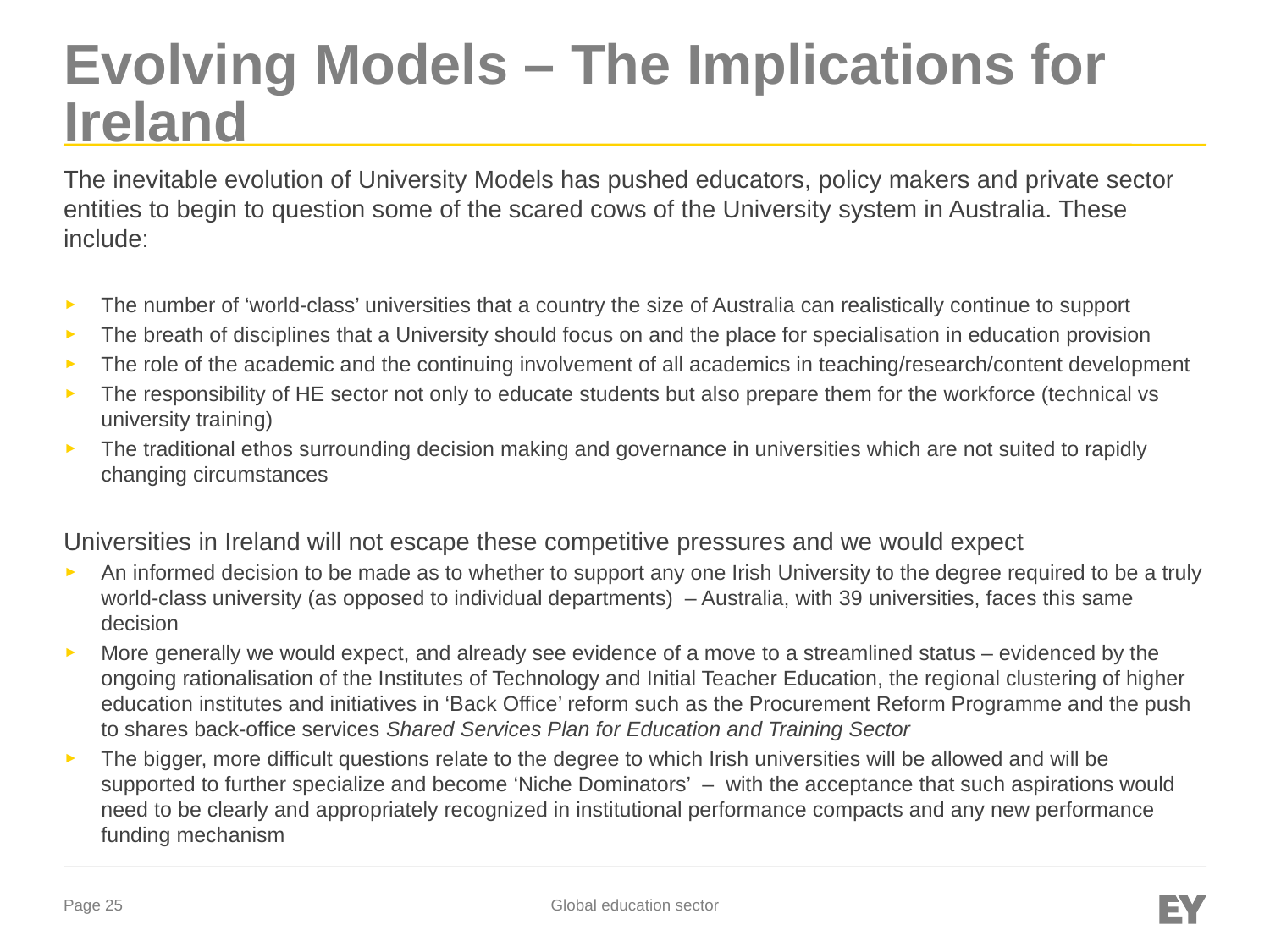

# Evolving Models – The Implications for Ireland
The inevitable evolution of University Models has pushed educators, policy makers and private sector entities to begin to question some of the scared cows of the University system in Australia. These include:

The number of ‘world-class’ universities that a country the size of Australia can realistically continue to support
The breath of disciplines that a University should focus on and the place for specialisation in education provision
The role of the academic and the continuing involvement of all academics in teaching/research/content development
The responsibility of HE sector not only to educate students but also prepare them for the workforce (technical vs university training)
The traditional ethos surrounding decision making and governance in universities which are not suited to rapidly changing circumstances

Universities in Ireland will not escape these competitive pressures and we would expect
An informed decision to be made as to whether to support any one Irish University to the degree required to be a truly world-class university (as opposed to individual departments)  – Australia, with 39 universities, faces this same decision
More generally we would expect, and already see evidence of a move to a streamlined status – evidenced by the ongoing rationalisation of the Institutes of Technology and Initial Teacher Education, the regional clustering of higher education institutes and initiatives in ‘Back Office’ reform such as the Procurement Reform Programme and the push to shares back-office services Shared Services Plan for Education and Training Sector
The bigger, more difficult questions relate to the degree to which Irish universities will be allowed and will be supported to further specialize and become ‘Niche Dominators’  –  with the acceptance that such aspirations would need to be clearly and appropriately recognized in institutional performance compacts and any new performance funding mechanism